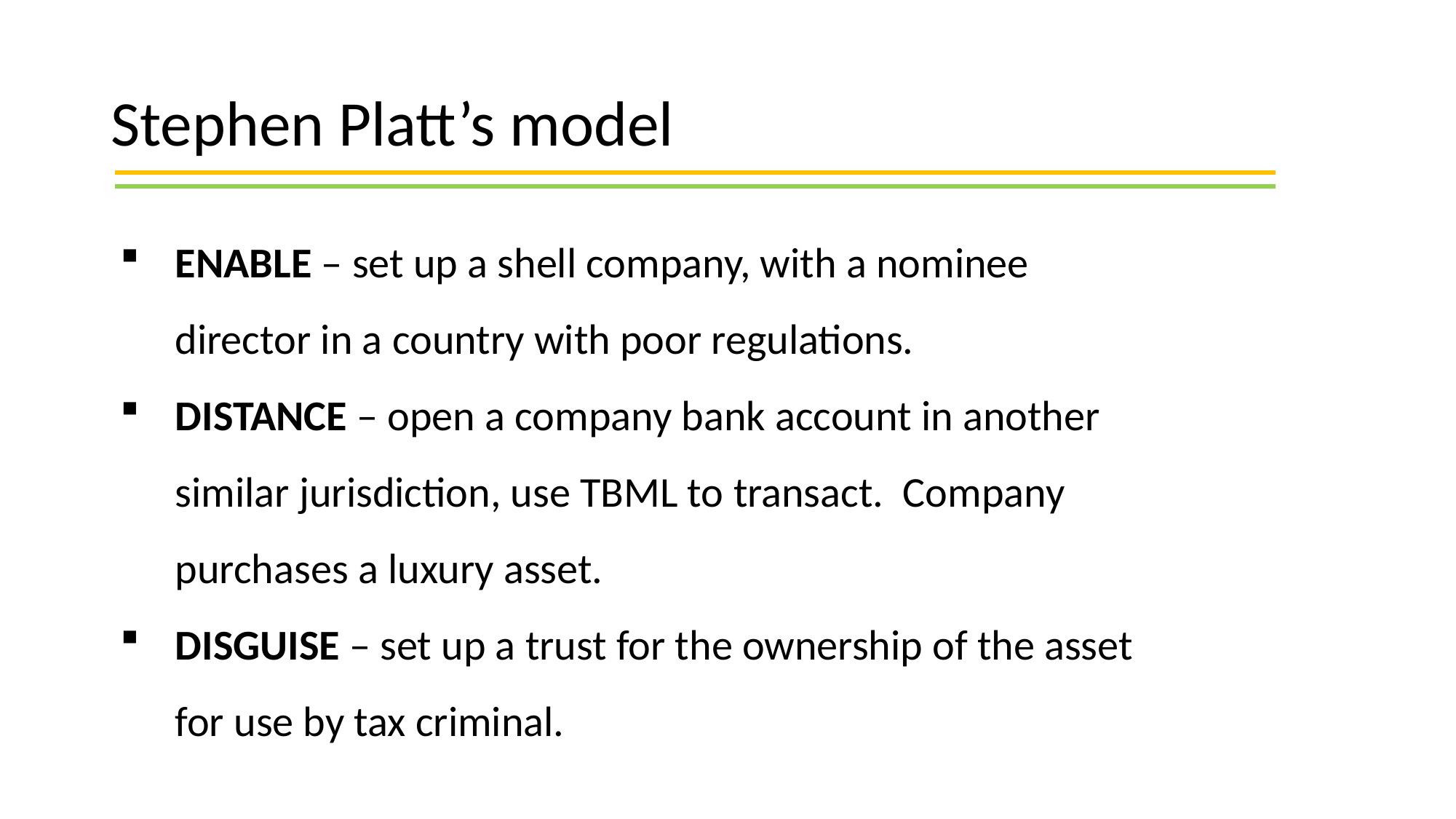

# Stephen Platt’s model
ENABLE – set up a shell company, with a nominee director in a country with poor regulations.
DISTANCE – open a company bank account in another similar jurisdiction, use TBML to transact.  Company purchases a luxury asset.
DISGUISE – set up a trust for the ownership of the asset for use by tax criminal.